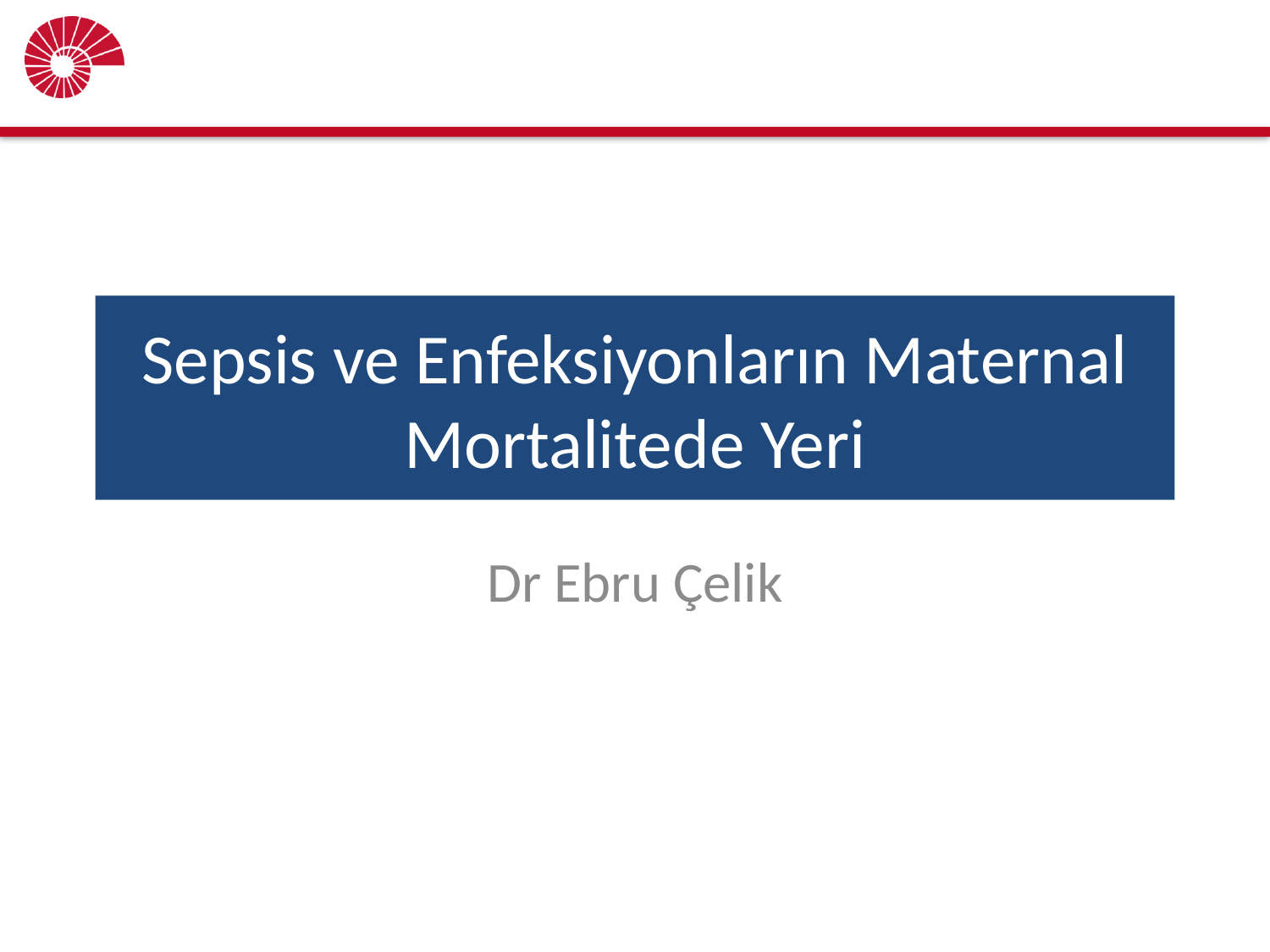

# Sepsis ve Enfeksiyonların Maternal Mortalitede Yeri
Dr Ebru Çelik